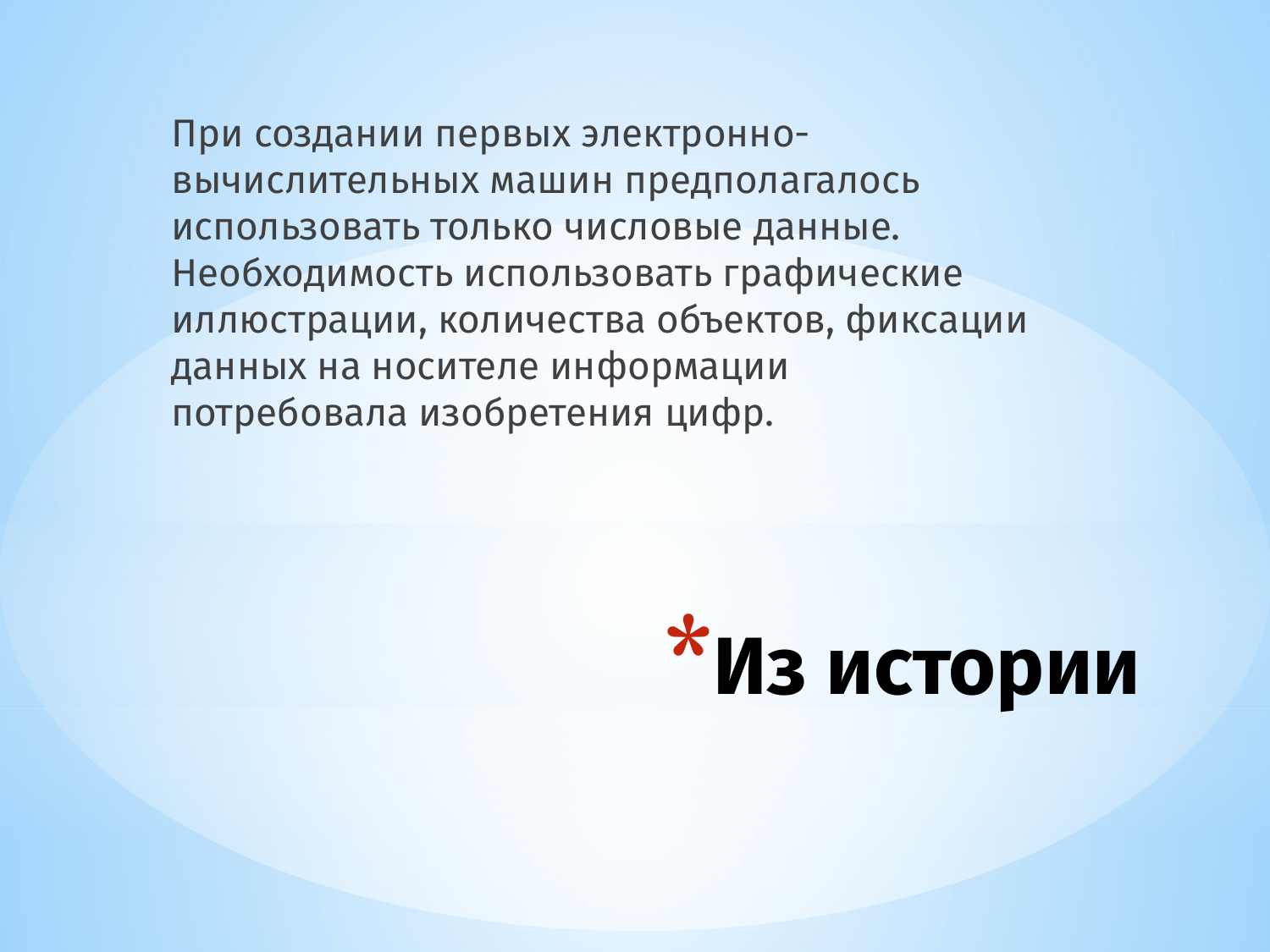

При создании первых электронно-вычислительных машин предполагалось использовать только числовые данные. Необходимость использовать графические иллюстрации, количества объектов, фиксации данных на носителе информации потребовала изобретения цифр.
# Из истории